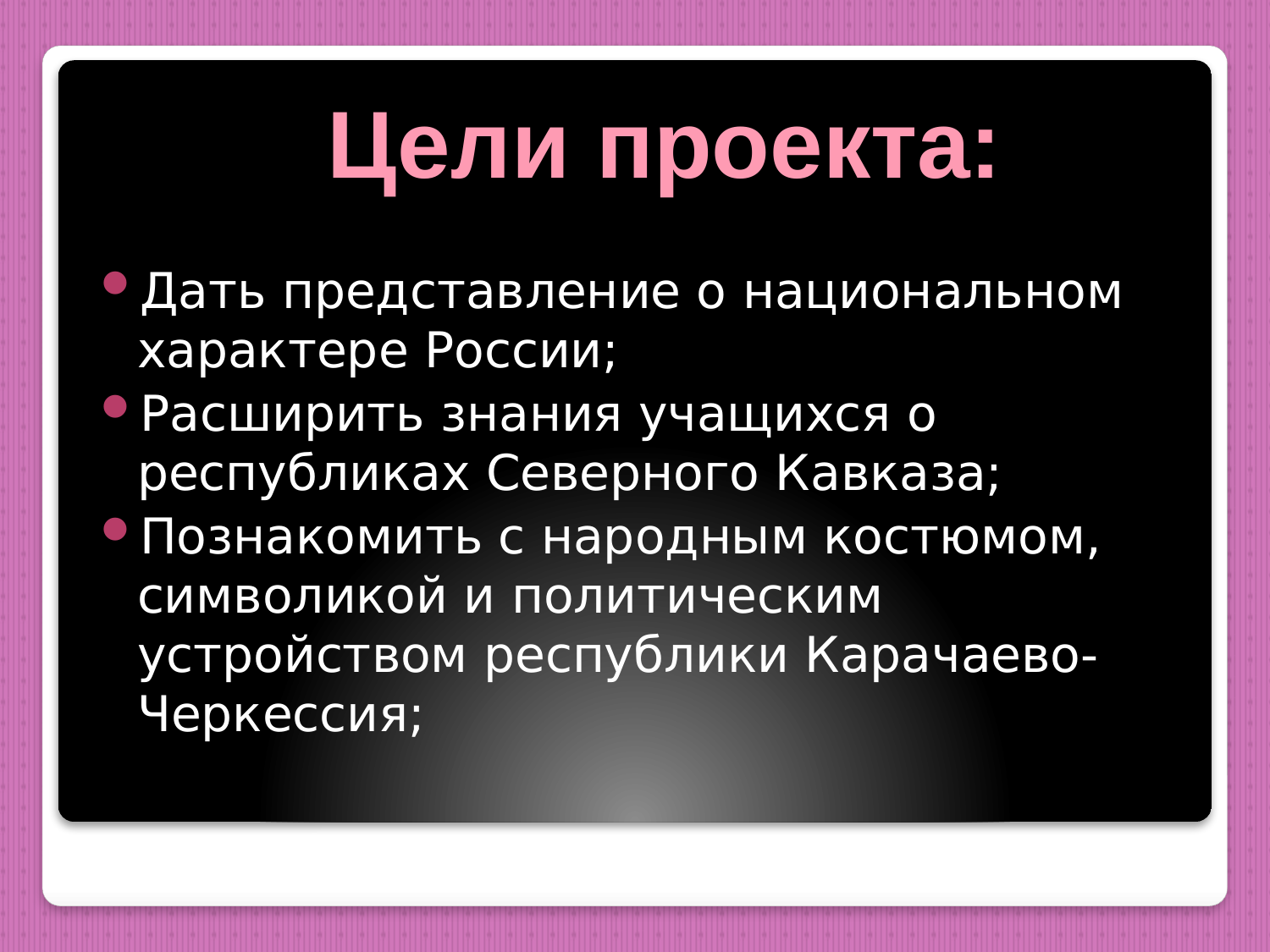

Цели проекта:
Дать представление о национальном характере России;
Расширить знания учащихся о республиках Северного Кавказа;
Познакомить с народным костюмом, символикой и политическим устройством республики Карачаево-Черкессия;